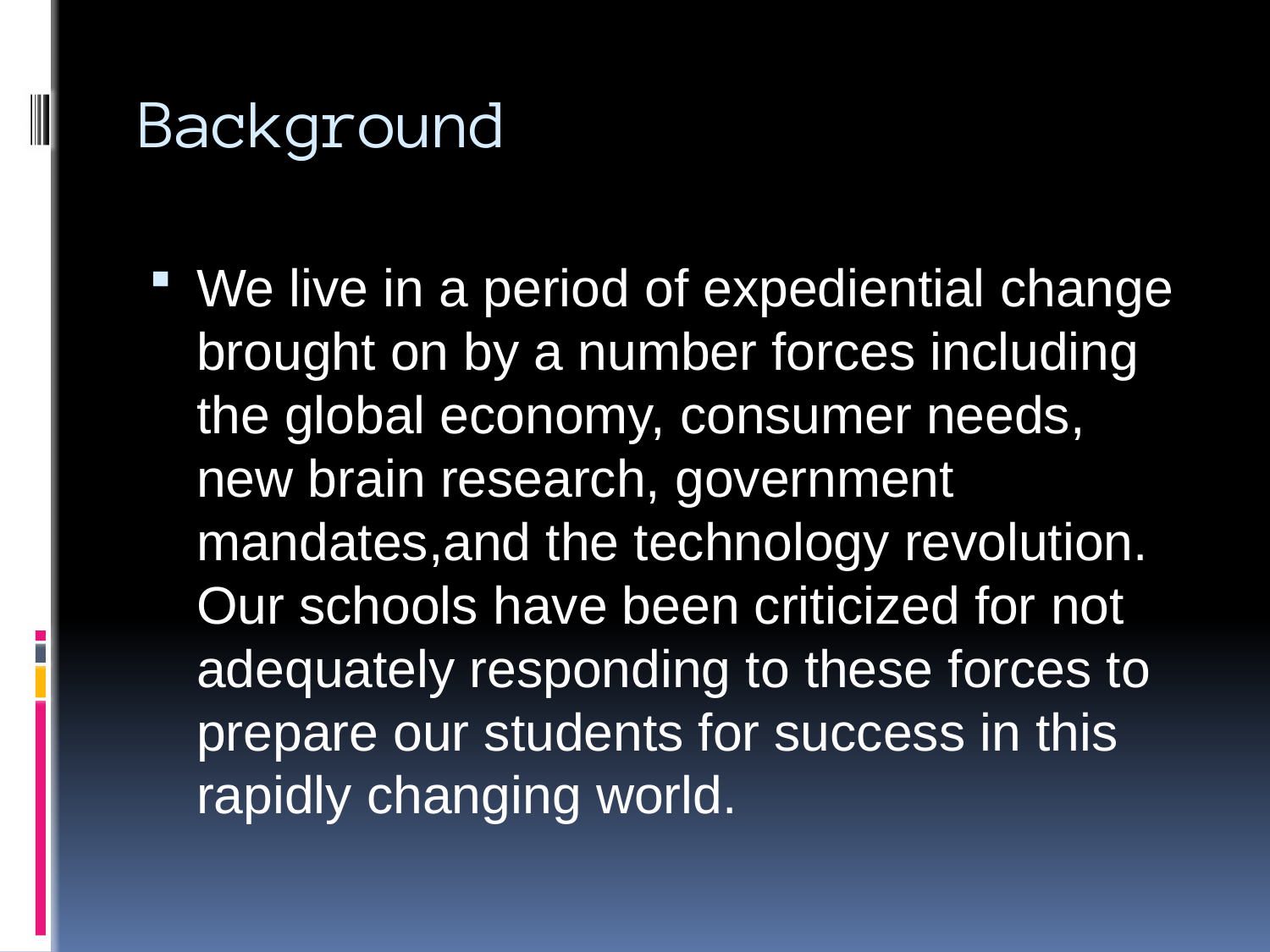

# Background
We live in a period of expediential change brought on by a number forces including the global economy, consumer needs, new brain research, government mandates,and the technology revolution. Our schools have been criticized for not adequately responding to these forces to prepare our students for success in this rapidly changing world.